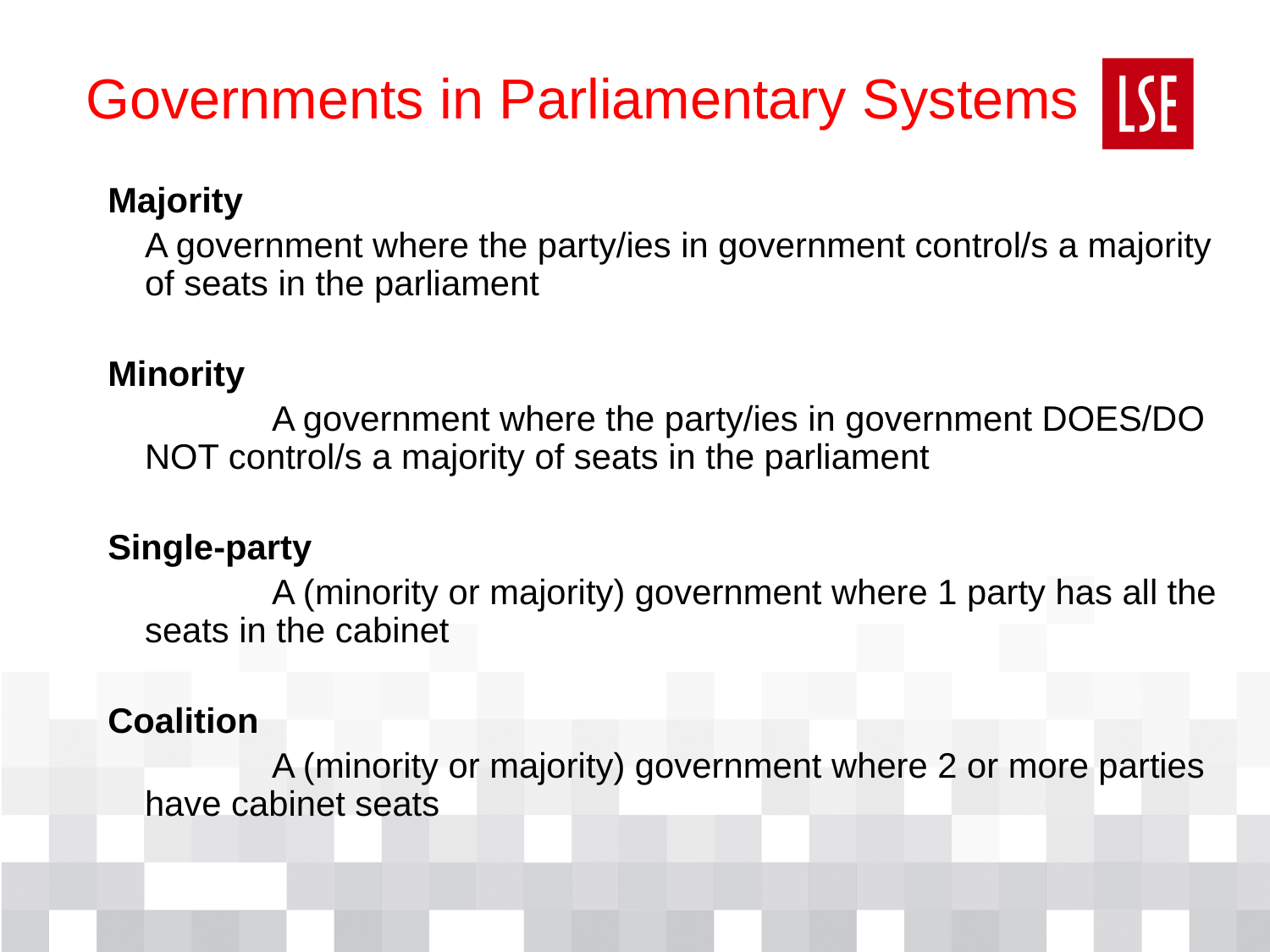

# Governments in Parliamentary Systems
Majority
	A government where the party/ies in government control/s a majority of seats in the parliament

Minority
		A government where the party/ies in government DOES/DO NOT control/s a majority of seats in the parliament

Single-party
		A (minority or majority) government where 1 party has all the seats in the cabinet

Coalition
		A (minority or majority) government where 2 or more parties have cabinet seats